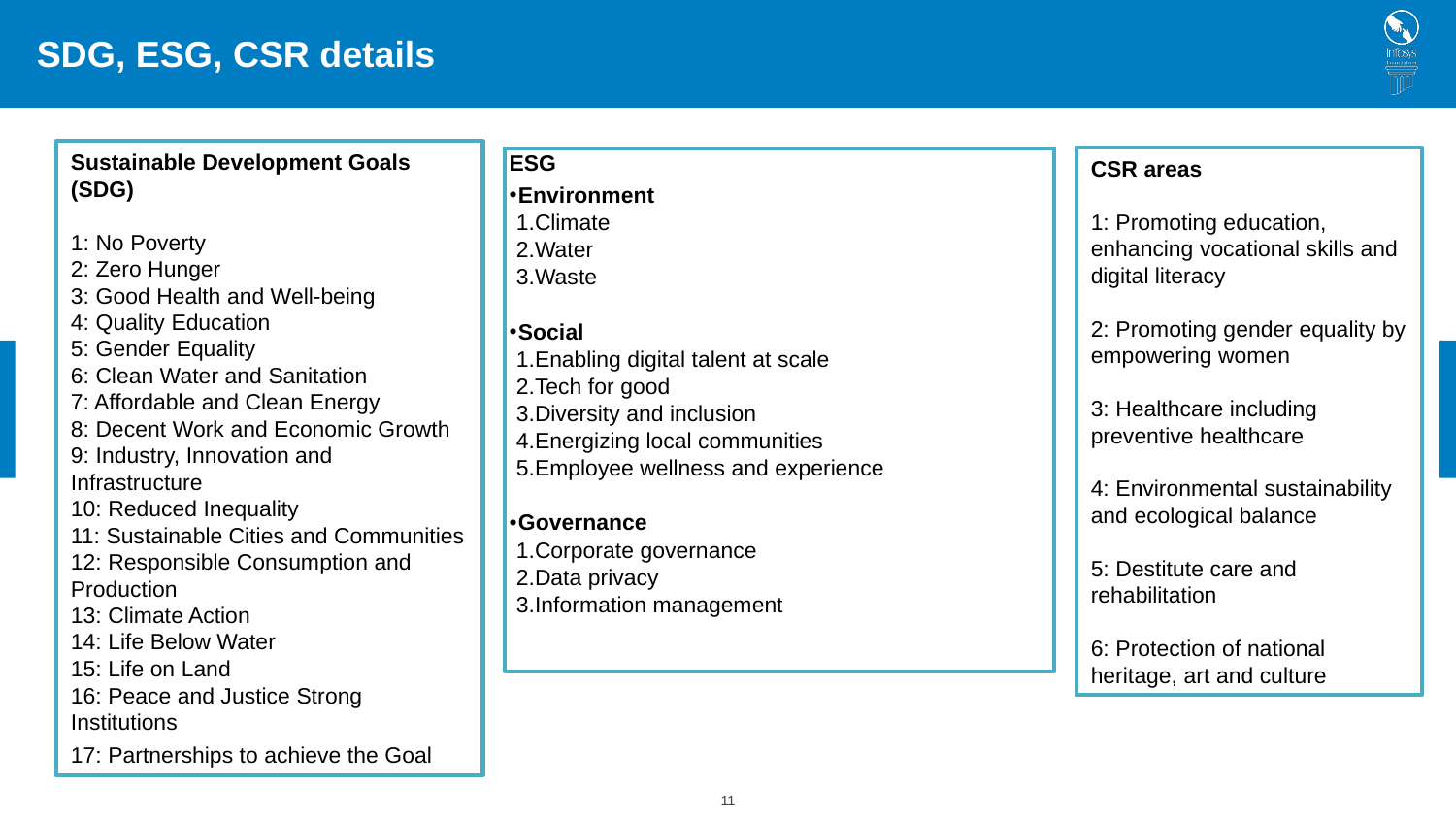

SDG, ESG, CSR details
Sustainable Development Goals (SDG)

1: No Poverty
2: Zero Hunger
3: Good Health and Well-being
4: Quality Education
5: Gender Equality
6: Clean Water and Sanitation
7: Affordable and Clean Energy
8: Decent Work and Economic Growth
9: Industry, Innovation and Infrastructure
10: Reduced Inequality
11: Sustainable Cities and Communities
12: Responsible Consumption and Production
13: Climate Action
14: Life Below Water
15: Life on Land
16: Peace and Justice Strong Institutions
17: Partnerships to achieve the Goal
CSR areas

1: Promoting education, enhancing vocational skills and digital literacy

2: Promoting gender equality by empowering women

3: Healthcare including preventive healthcare

4: Environmental sustainability and ecological balance

5: Destitute care and rehabilitation

6: Protection of national heritage, art and culture

ESG
Environment
Climate
Water
Waste

Social
Enabling digital talent at scale
Tech for good
Diversity and inclusion
Energizing local communities
Employee wellness and experience

Governance
Corporate governance
Data privacy
Information management
11